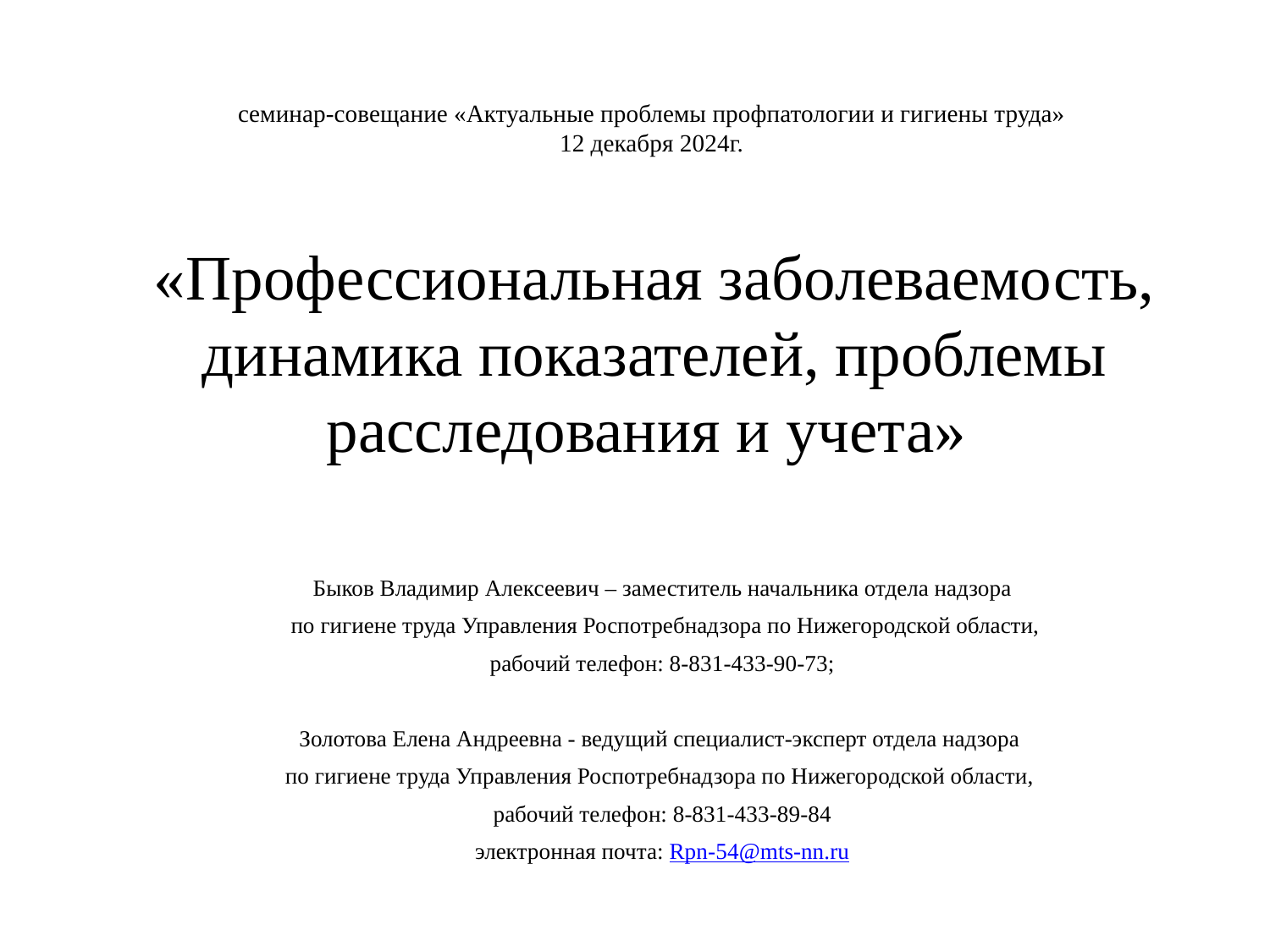

# семинар-совещание «Актуальные проблемы профпатологии и гигиены труда» 12 декабря 2024г. «Профессиональная заболеваемость, динамика показателей, проблемы расследования и учета»

Быков Владимир Алексеевич – заместитель начальника отдела надзора
 по гигиене труда Управления Роспотребнадзора по Нижегородской области,
рабочий телефон: 8-831-433-90-73;

Золотова Елена Андреевна - ведущий специалист-эксперт отдела надзора
по гигиене труда Управления Роспотребнадзора по Нижегородской области,
рабочий телефон: 8-831-433-89-84
электронная почта: Rpn-54@mts-nn.ru